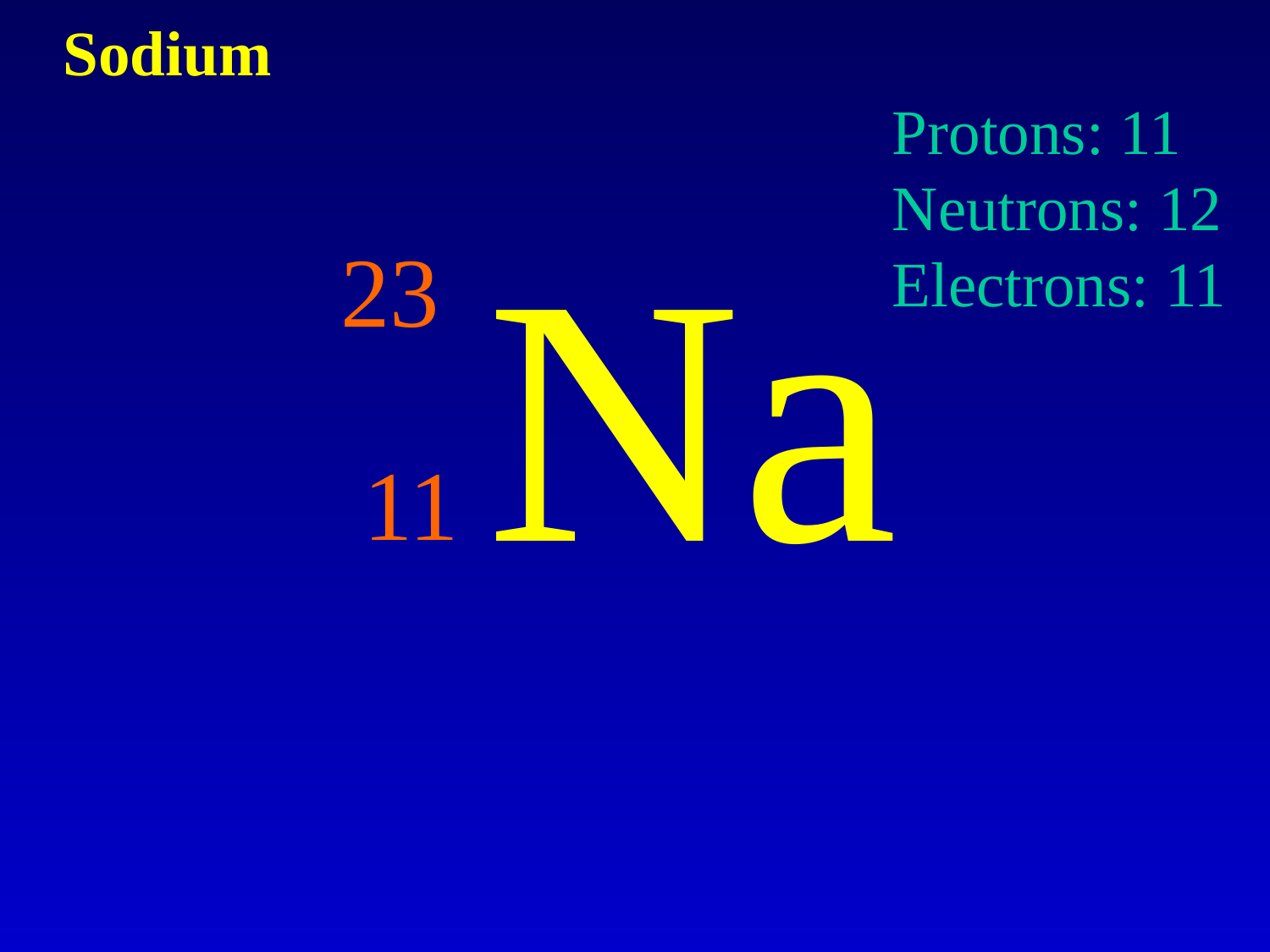

Sodium
Protons: 11
Neutrons: 12
Electrons: 11
Na
23
11